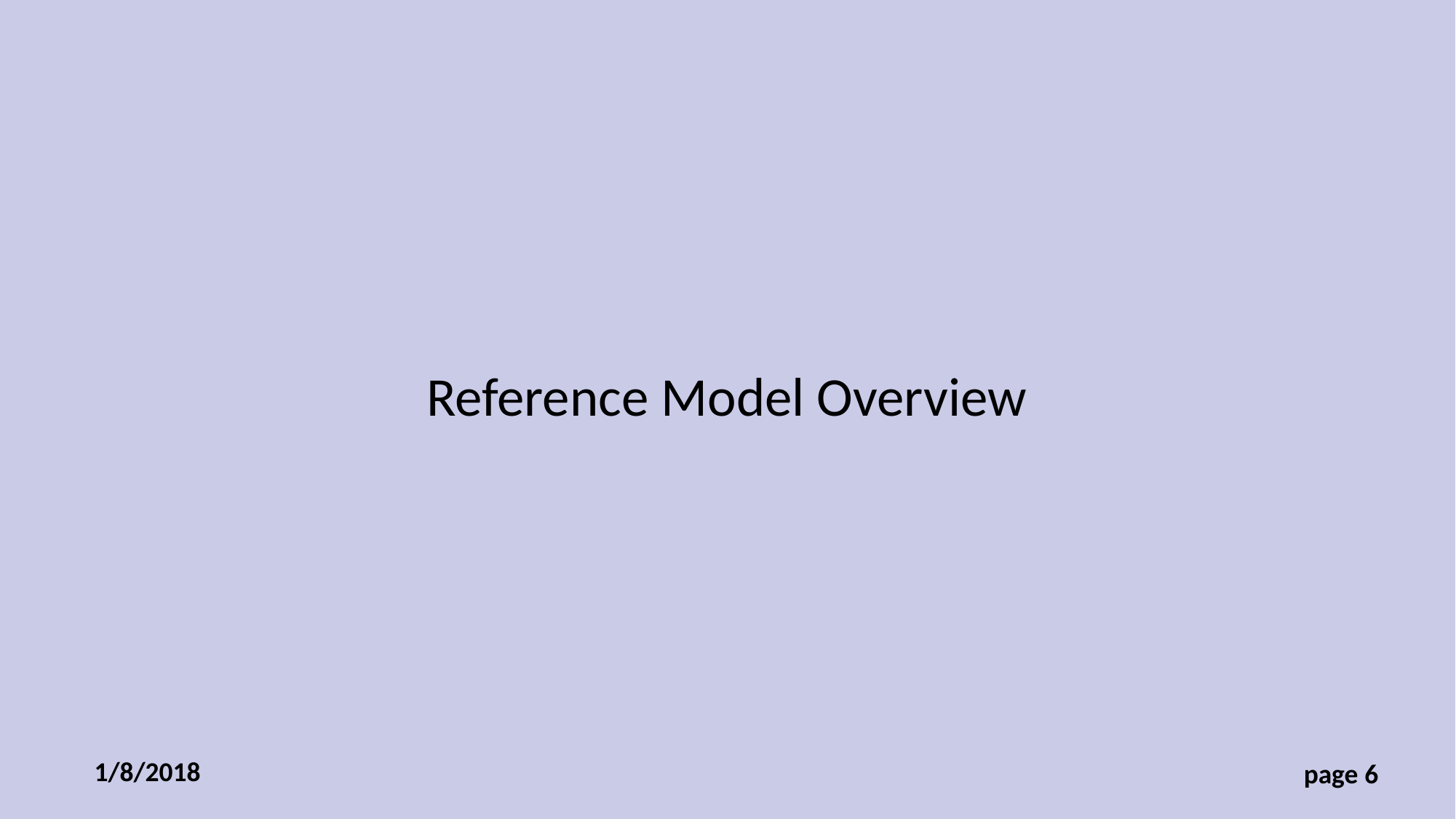

# Reference Model Overview
1/8/2018
 page 6